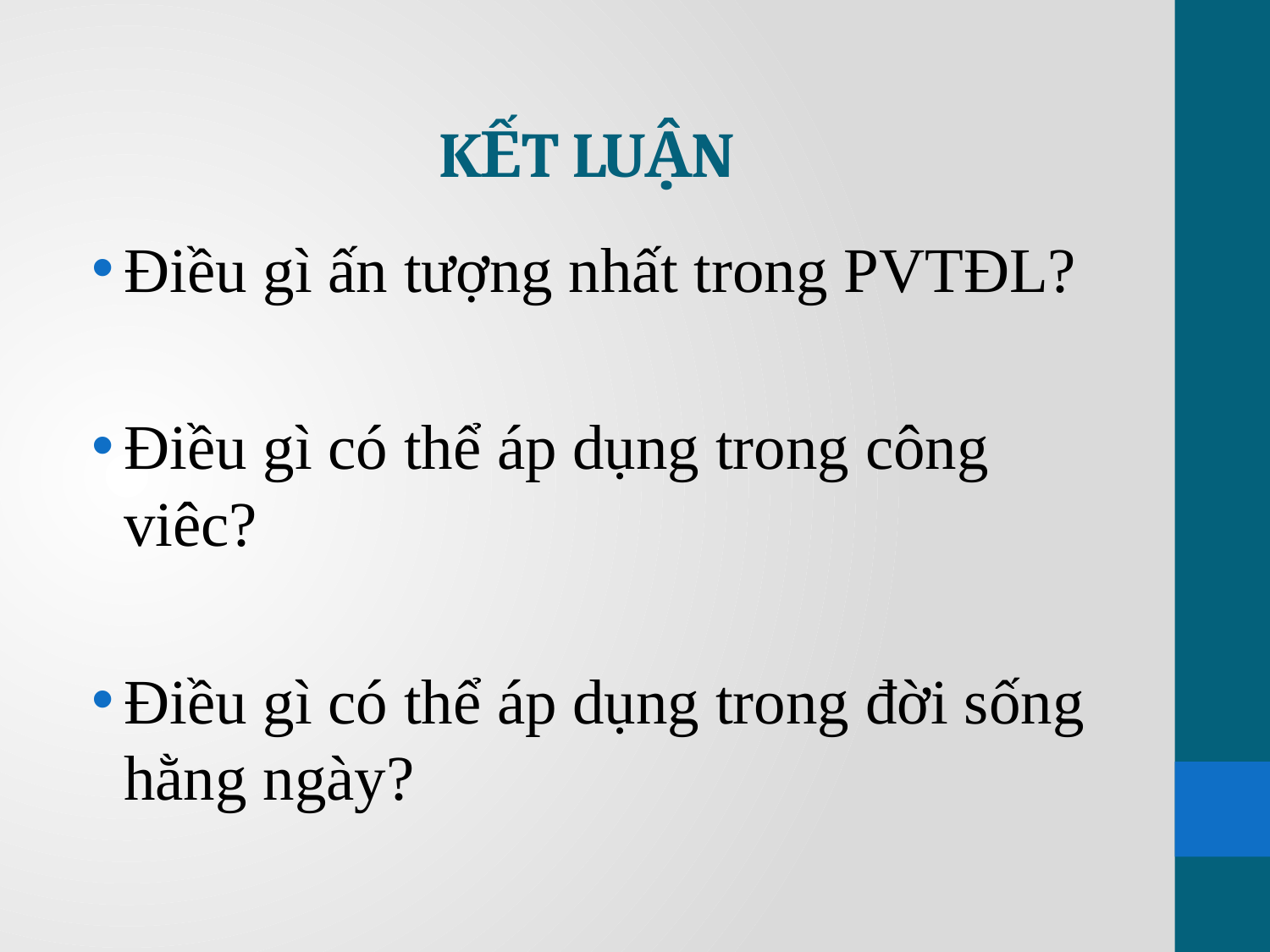

# KẾT LUẬN

Điều gì ấn tượng nhất trong PVTĐL?

Điều gì có thể áp dụng trong công viêc?

Điều gì có thể áp dụng trong đời sống hằng ngày?